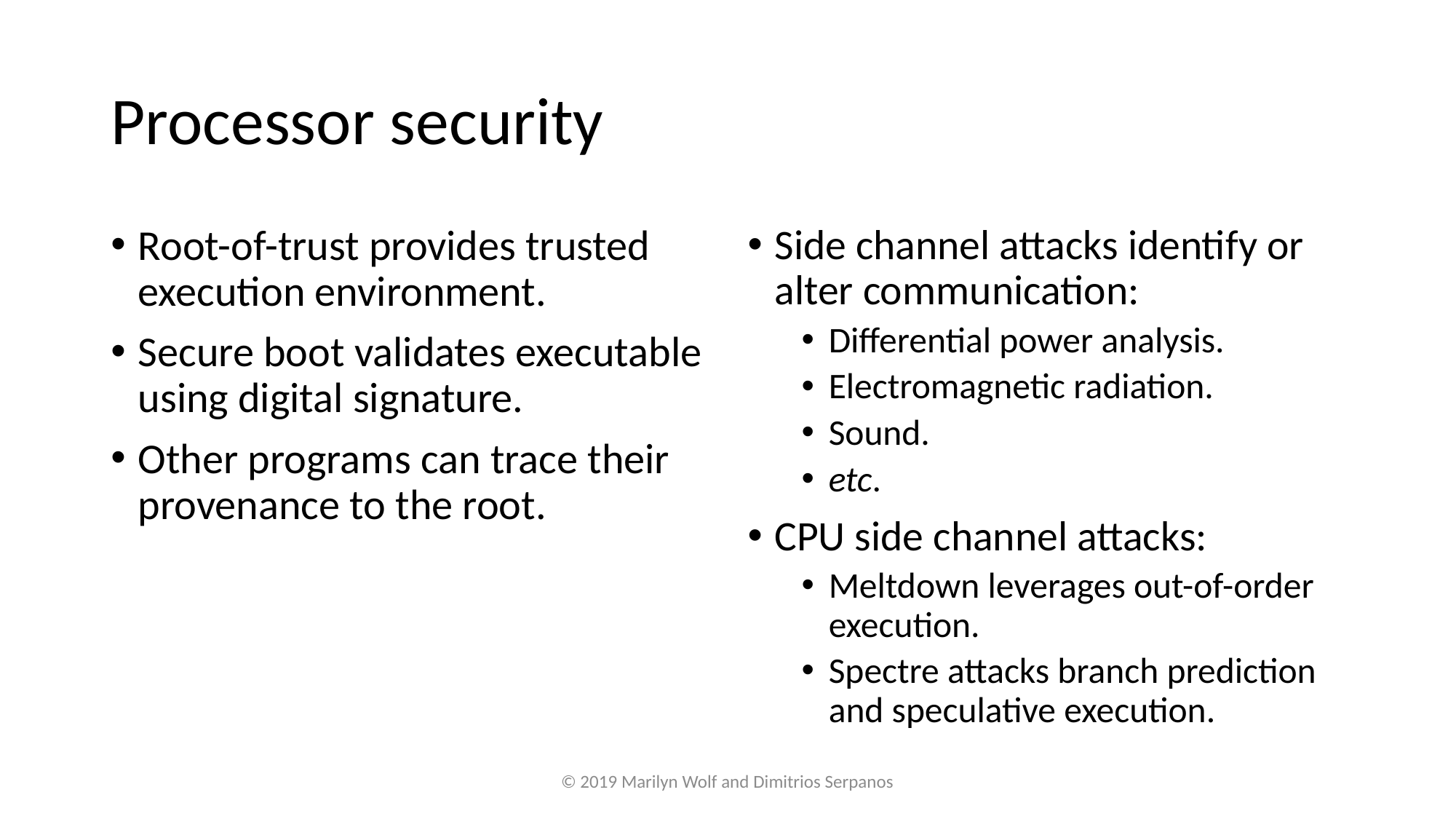

# Processor security
Root-of-trust provides trusted execution environment.
Secure boot validates executable using digital signature.
Other programs can trace their provenance to the root.
Side channel attacks identify or alter communication:
Differential power analysis.
Electromagnetic radiation.
Sound.
etc.
CPU side channel attacks:
Meltdown leverages out-of-order execution.
Spectre attacks branch prediction and speculative execution.
© 2019 Marilyn Wolf and Dimitrios Serpanos